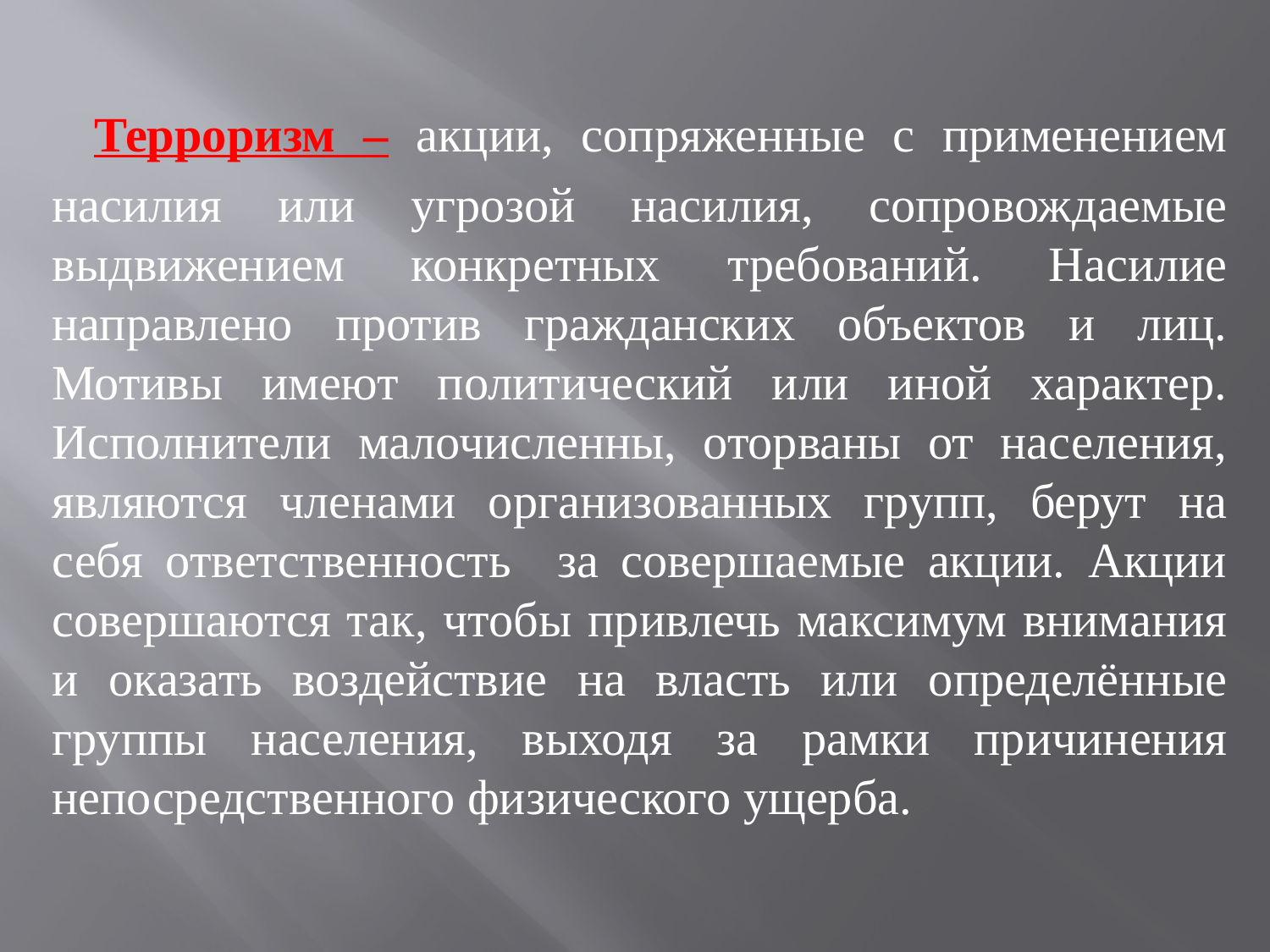

Терроризм – акции, сопряженные с применением насилия или угрозой насилия, сопровождаемые выдвижением конкретных требований. Насилие направлено против гражданских объектов и лиц. Мотивы имеют политический или иной характер. Исполнители малочисленны, оторваны от населения, являются членами организованных групп, берут на себя ответственность  за совершаемые акции. Акции совершаются так, чтобы привлечь максимум внимания и оказать воздействие на власть или определённые группы населения, выходя за рамки причинения непосредственного физического ущерба.